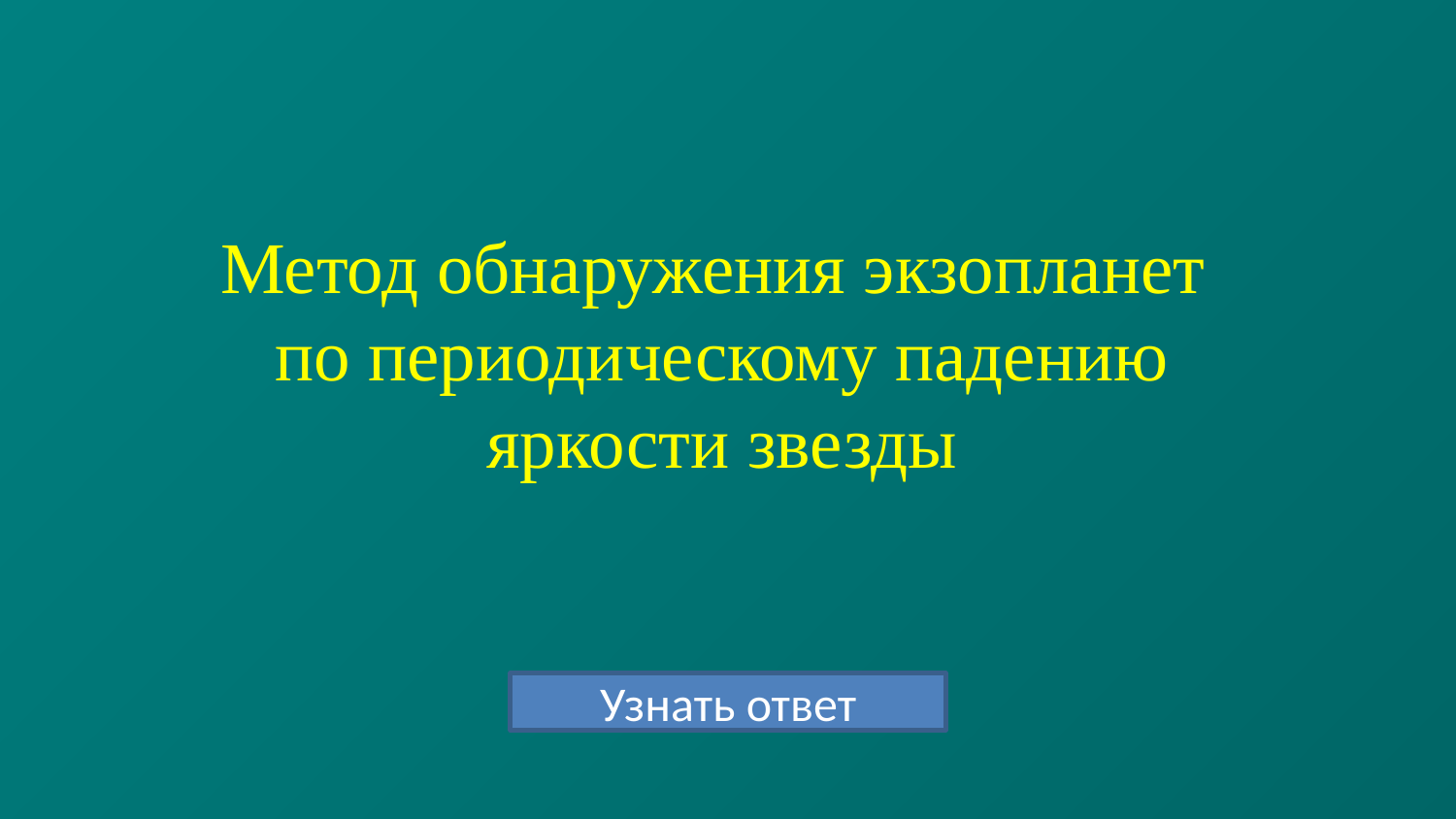

# Метод обнаружения экзопланет по периодическому падению яркости звезды